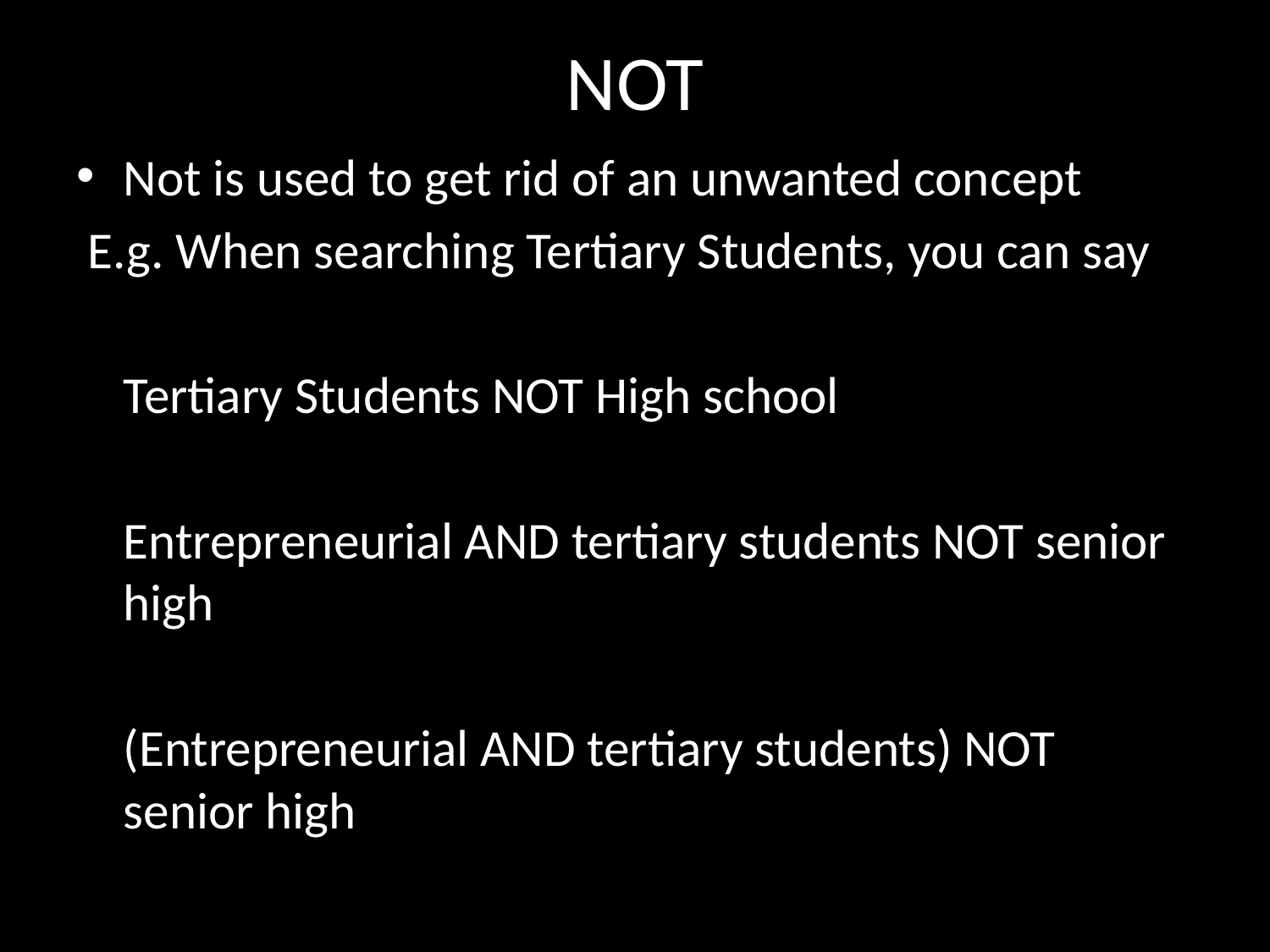

# NOT
Not is used to get rid of an unwanted concept
 E.g. When searching Tertiary Students, you can say

	Tertiary Students NOT High school

	Entrepreneurial AND tertiary students NOT senior high

	(Entrepreneurial AND tertiary students) NOT senior high